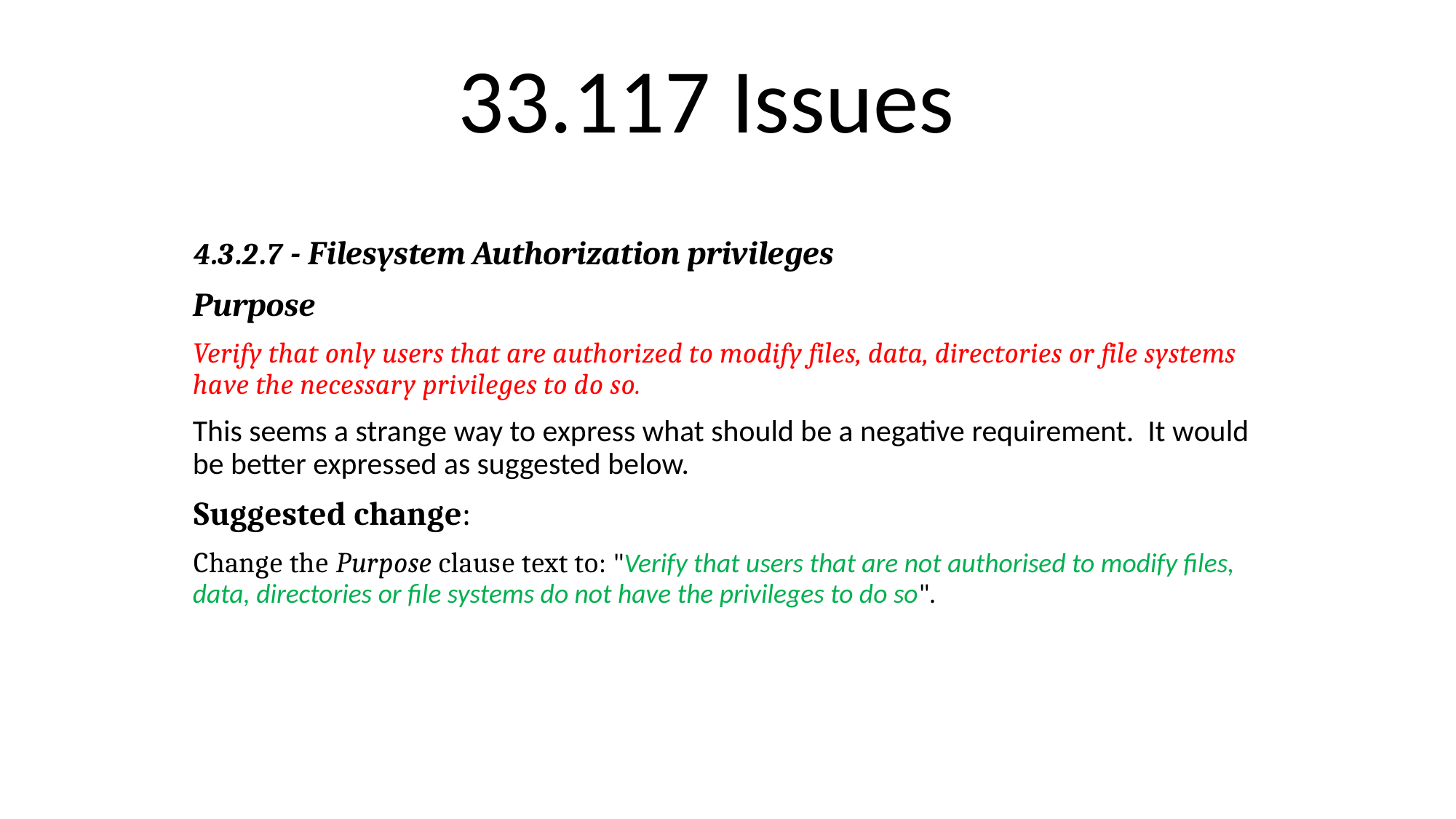

# 33.117 Issues
4.3.2.7 - Filesystem Authorization privileges
Purpose
Verify that only users that are authorized to modify files, data, directories or file systems have the necessary privileges to do so.
This seems a strange way to express what should be a negative requirement.  It would be better expressed as suggested below.
Suggested change:
Change the Purpose clause text to: "Verify that users that are not authorised to modify files, data, directories or file systems do not have the privileges to do so".